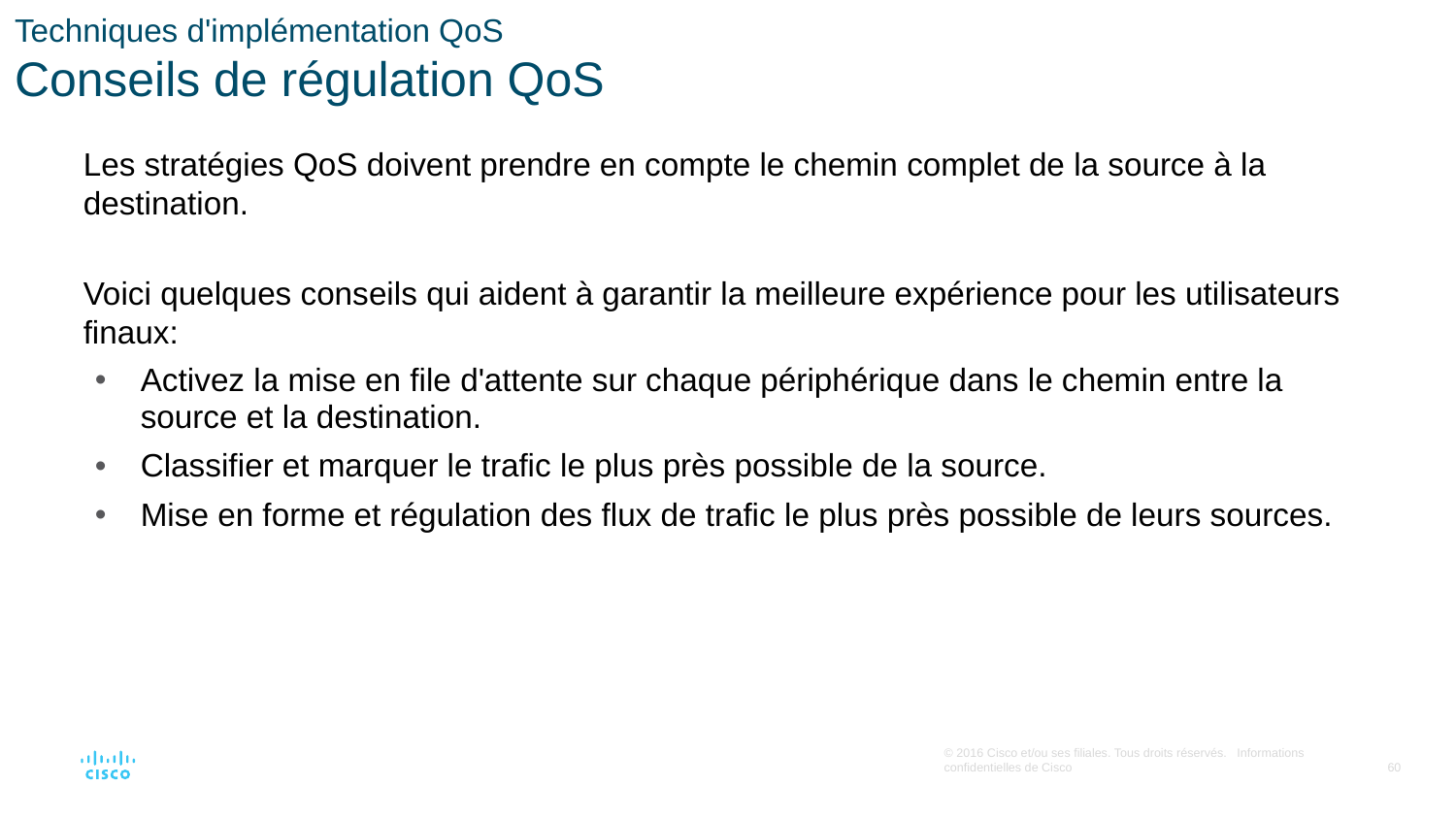

# Techniques d'implémentation QoS Conseils de régulation QoS
Les stratégies QoS doivent prendre en compte le chemin complet de la source à la destination.

Voici quelques conseils qui aident à garantir la meilleure expérience pour les utilisateurs finaux:
Activez la mise en file d'attente sur chaque périphérique dans le chemin entre la source et la destination.
Classifier et marquer le trafic le plus près possible de la source.
Mise en forme et régulation des flux de trafic le plus près possible de leurs sources.